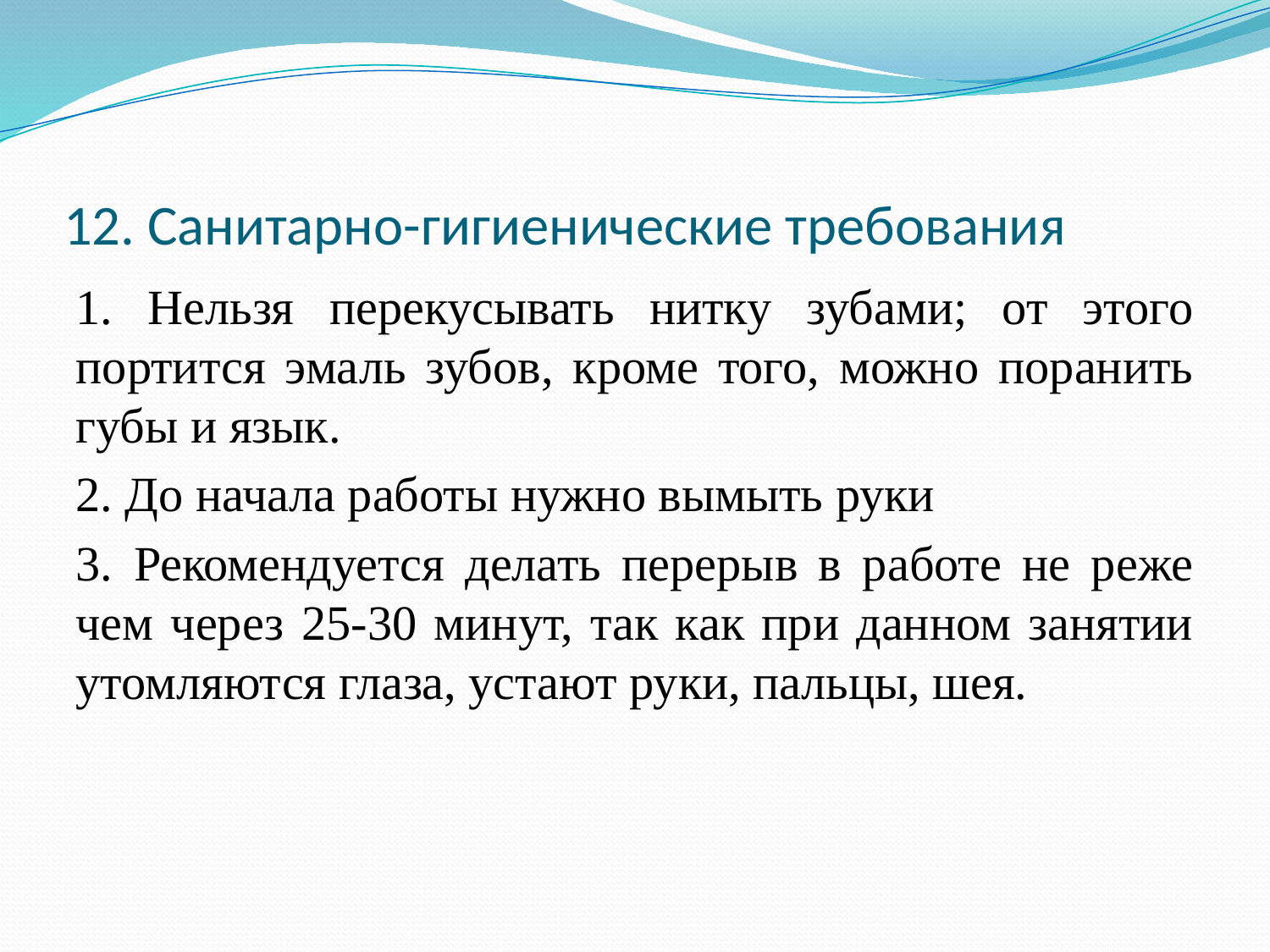

# 12. Санитарно-гигиенические требования
1. Нельзя перекусывать нитку зубами; от этого портится эмаль зубов, кроме того, можно поранить губы и язык.
2. До начала работы нужно вымыть руки
3. Рекомендуется делать перерыв в работе не реже чем через 25-30 минут, так как при данном занятии утомляются глаза, устают руки, пальцы, шея.